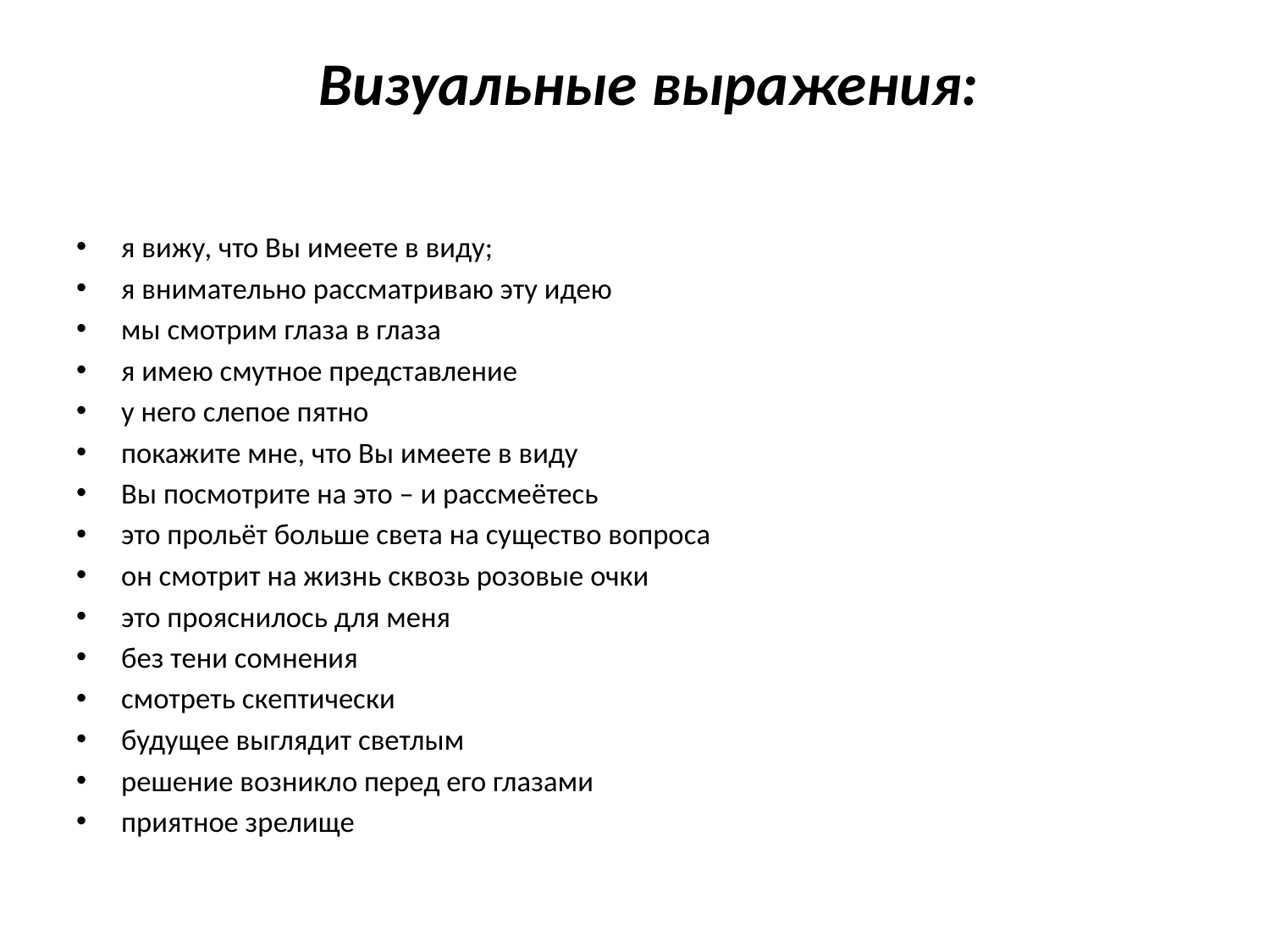

# Визуальные выражения:
я вижу, что Вы имеете в виду;
я внимательно рассматриваю эту идею
мы смотрим глаза в глаза
я имею смутное представление
у него слепое пятно
покажите мне, что Вы имеете в виду
Вы посмотрите на это – и рассмеётесь
это прольёт больше света на существо вопроса
он смотрит на жизнь сквозь розовые очки
это прояснилось для меня
без тени сомнения
смотреть скептически
будущее выглядит светлым
решение возникло перед его глазами
приятное зрелище